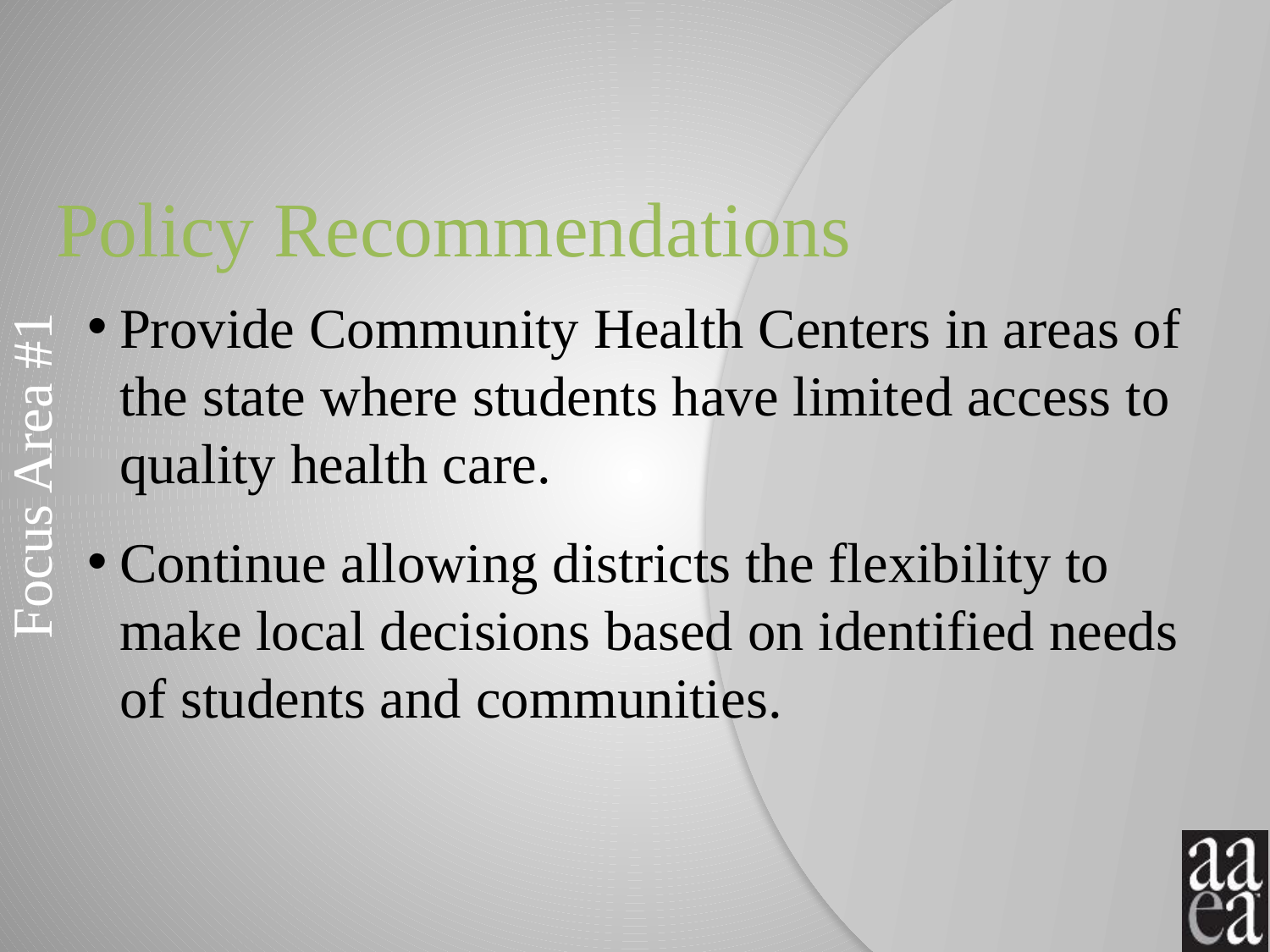

# Policy Recommendations
Provide Community Health Centers in areas of the state where students have limited access to quality health care.
Continue allowing districts the flexibility to make local decisions based on identified needs of students and communities.
Focus Area #1